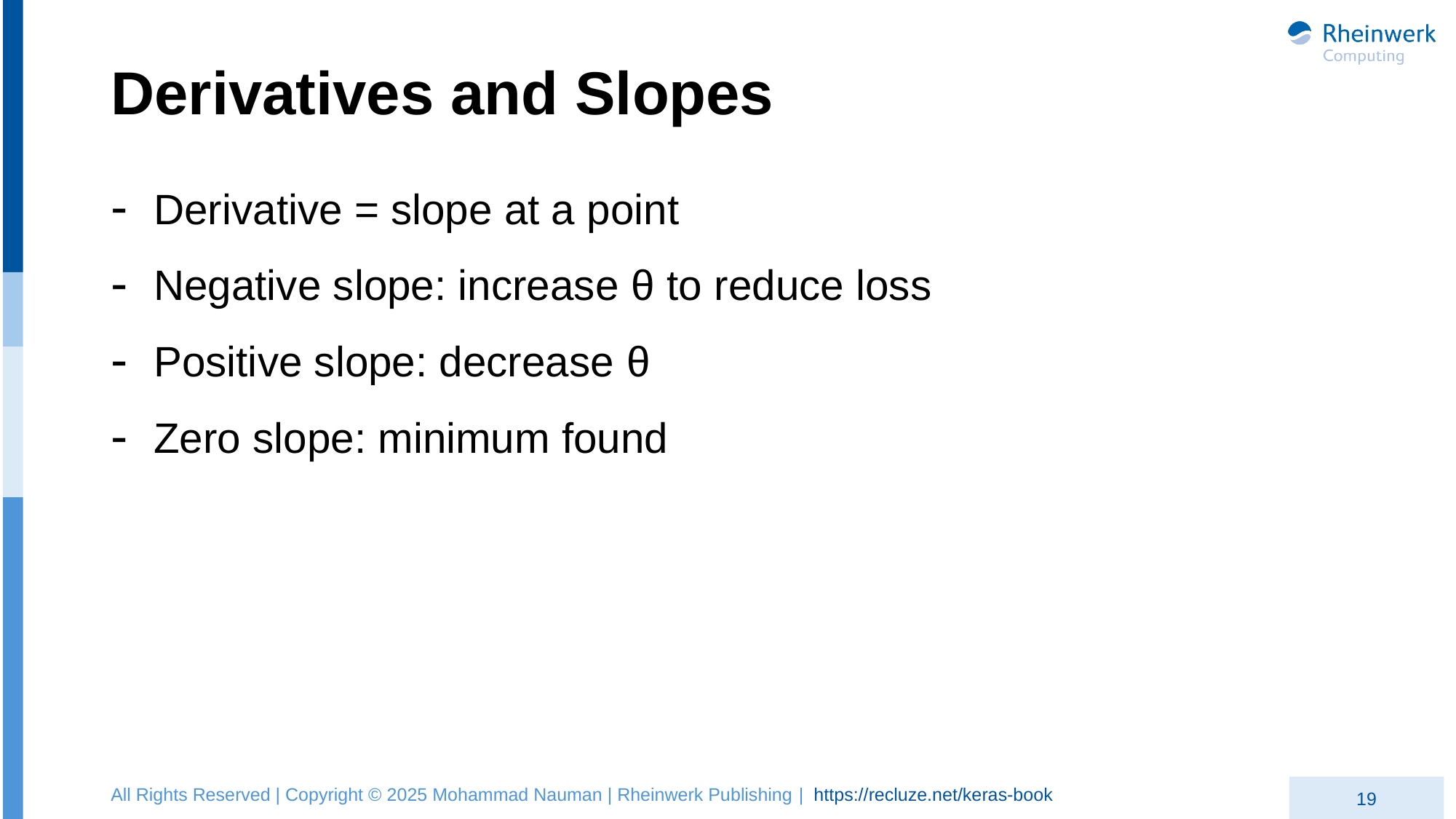

# Derivatives and Slopes
Derivative = slope at a point
Negative slope: increase θ to reduce loss
Positive slope: decrease θ
Zero slope: minimum found